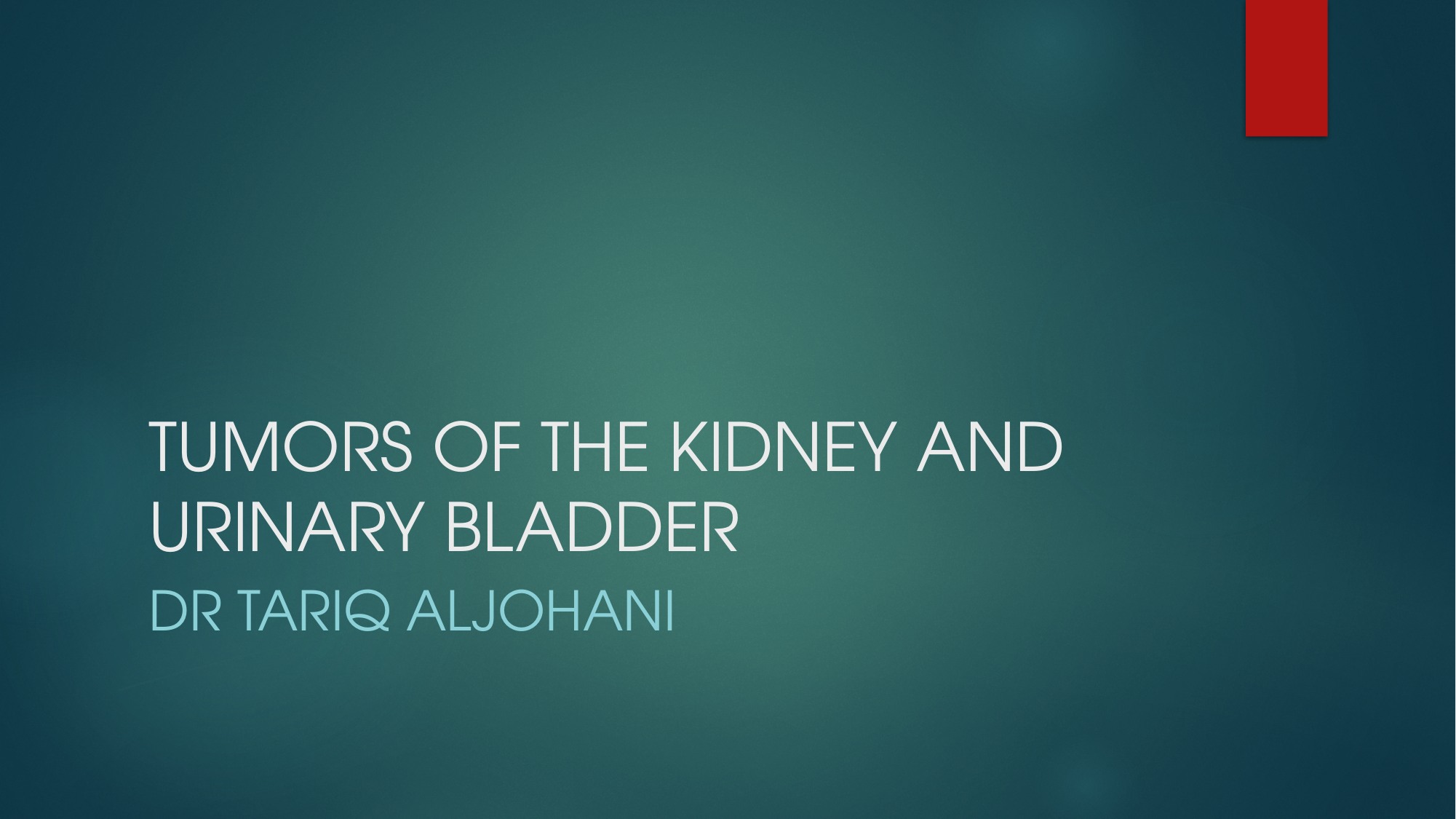

# TUMORS OF THE KIDNEY AND URINARY BLADDER
DR TARIQ ALJOHANI